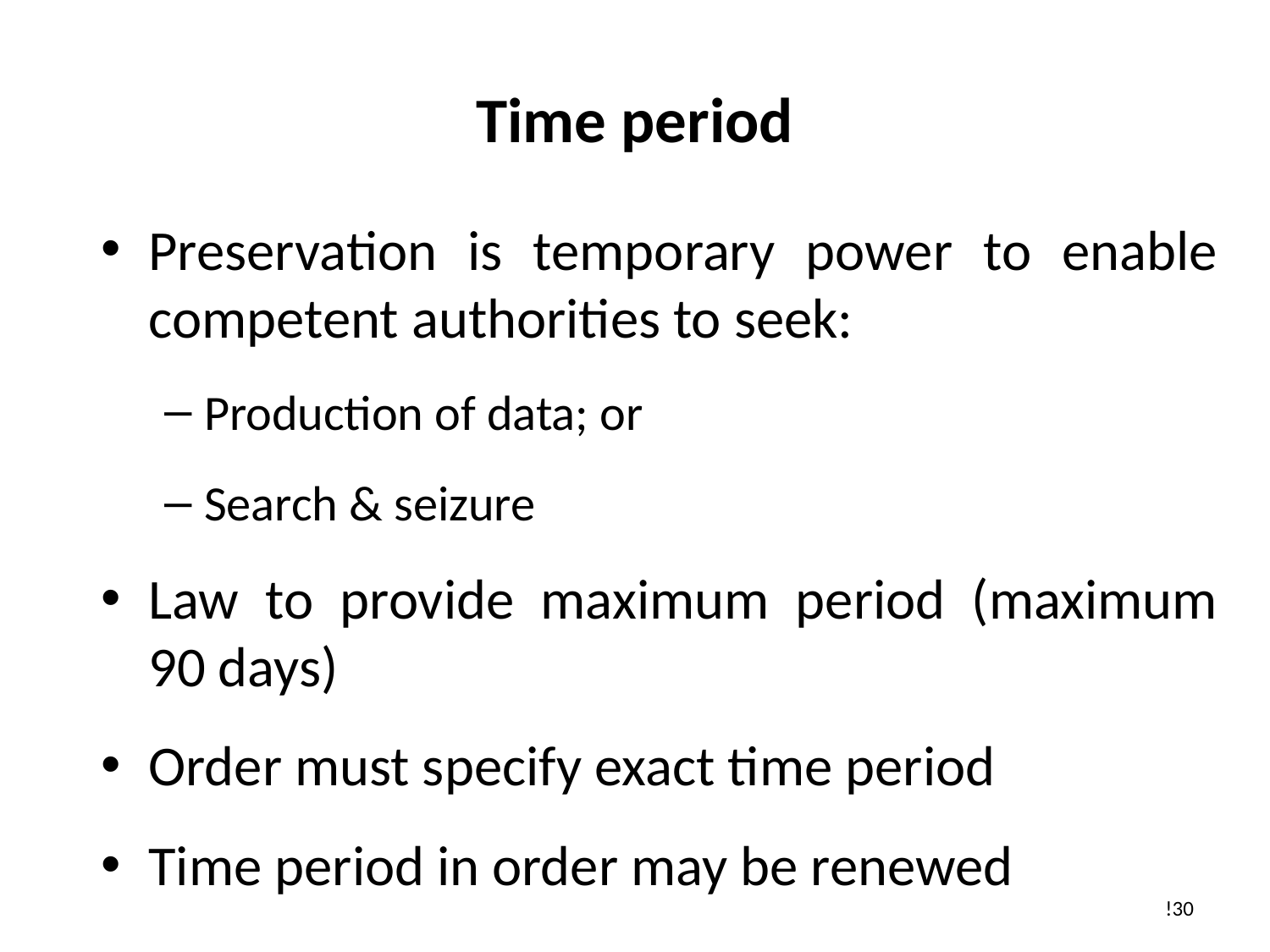

# Time period
Preservation is temporary power to enable competent authorities to seek:
Production of data; or
Search & seizure
Law to provide maximum period (maximum 90 days)
Order must specify exact time period
Time period in order may be renewed
!30